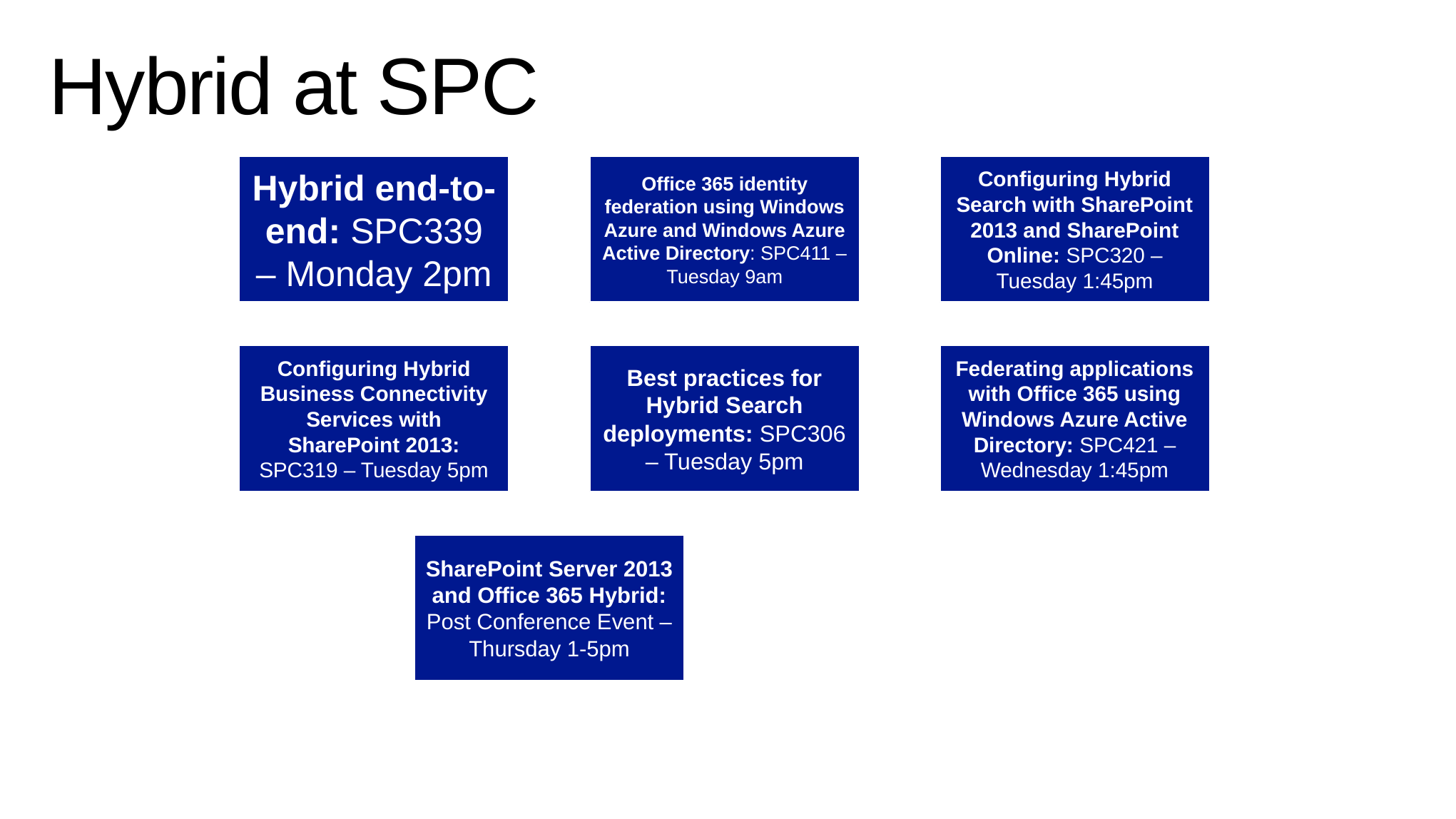

# Hybrid at SPC

Hybrid end-to-end: SPC339 – Monday 2pm
Office 365 identity federation using Windows Azure and Windows Azure Active Directory: SPC411 – Tuesday 9am
Configuring Hybrid Search with SharePoint 2013 and SharePoint Online: SPC320 – Tuesday 1:45pm
Configuring Hybrid Business Connectivity Services with SharePoint 2013: SPC319 – Tuesday 5pm
Best practices for Hybrid Search deployments: SPC306 – Tuesday 5pm
Federating applications with Office 365 using Windows Azure Active Directory: SPC421 – Wednesday 1:45pm
SharePoint Server 2013 and Office 365 Hybrid: Post Conference Event – Thursday 1-5pm